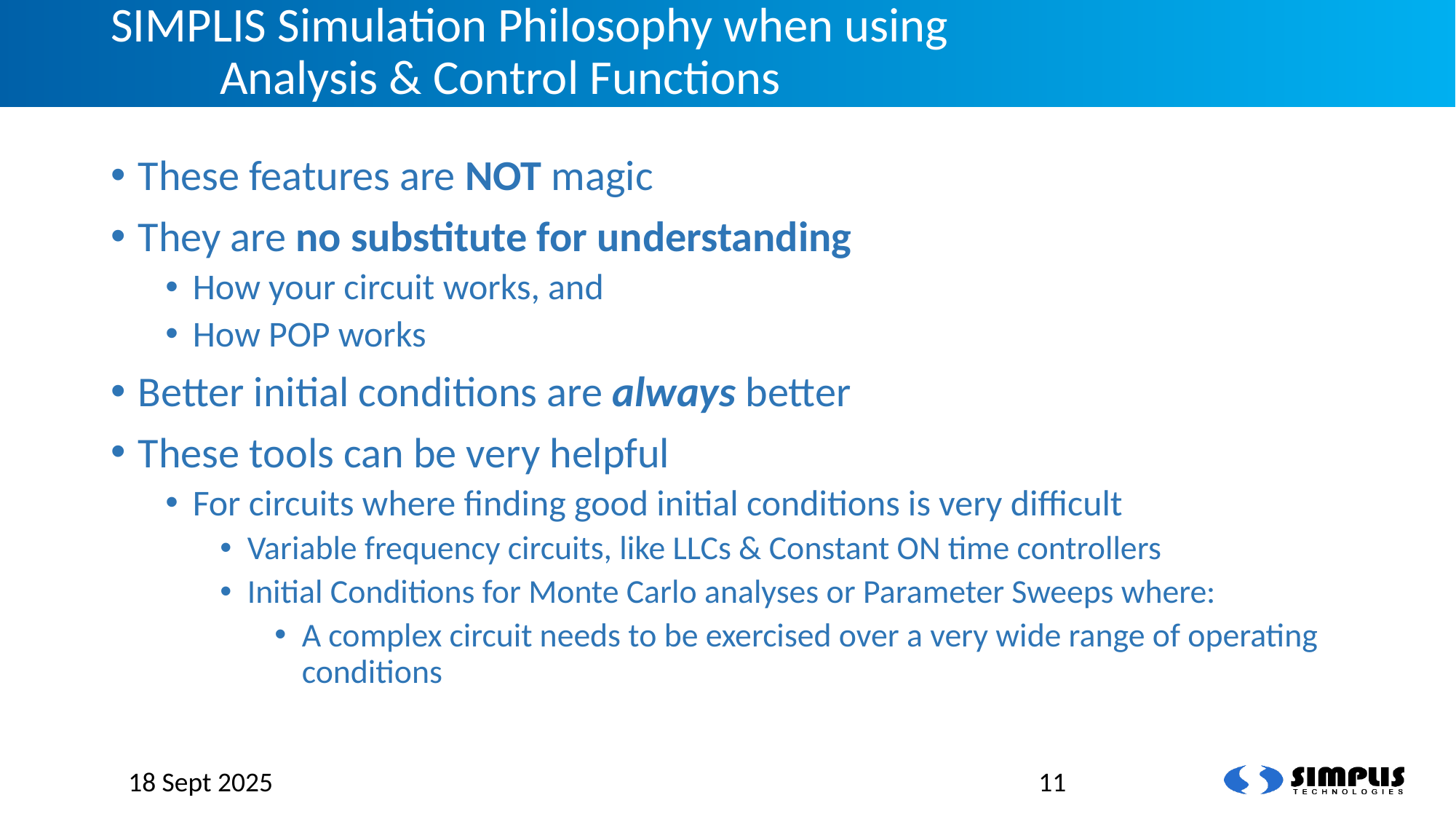

# SIMPLIS Simulation Philosophy when using Analysis & Control Functions
These features are NOT magic
They are no substitute for understanding
How your circuit works, and
How POP works
Better initial conditions are always better
These tools can be very helpful
For circuits where finding good initial conditions is very difficult
Variable frequency circuits, like LLCs & Constant ON time controllers
Initial Conditions for Monte Carlo analyses or Parameter Sweeps where:
A complex circuit needs to be exercised over a very wide range of operating conditions
18 Sept 2025
11